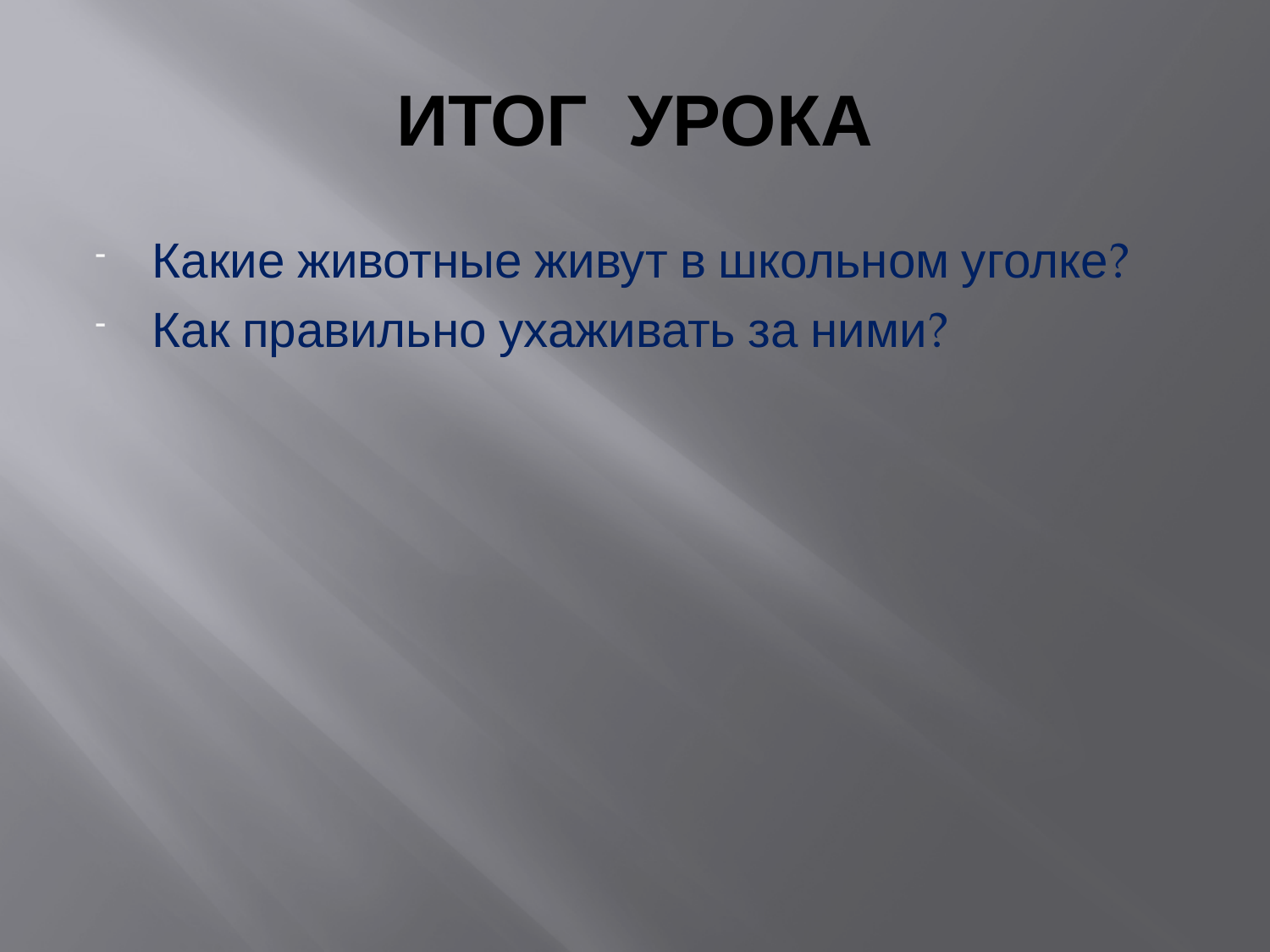

# ИТОГ  УРОКА
Какие животные живут в школьном уголке?
Как правильно ухаживать за ними?